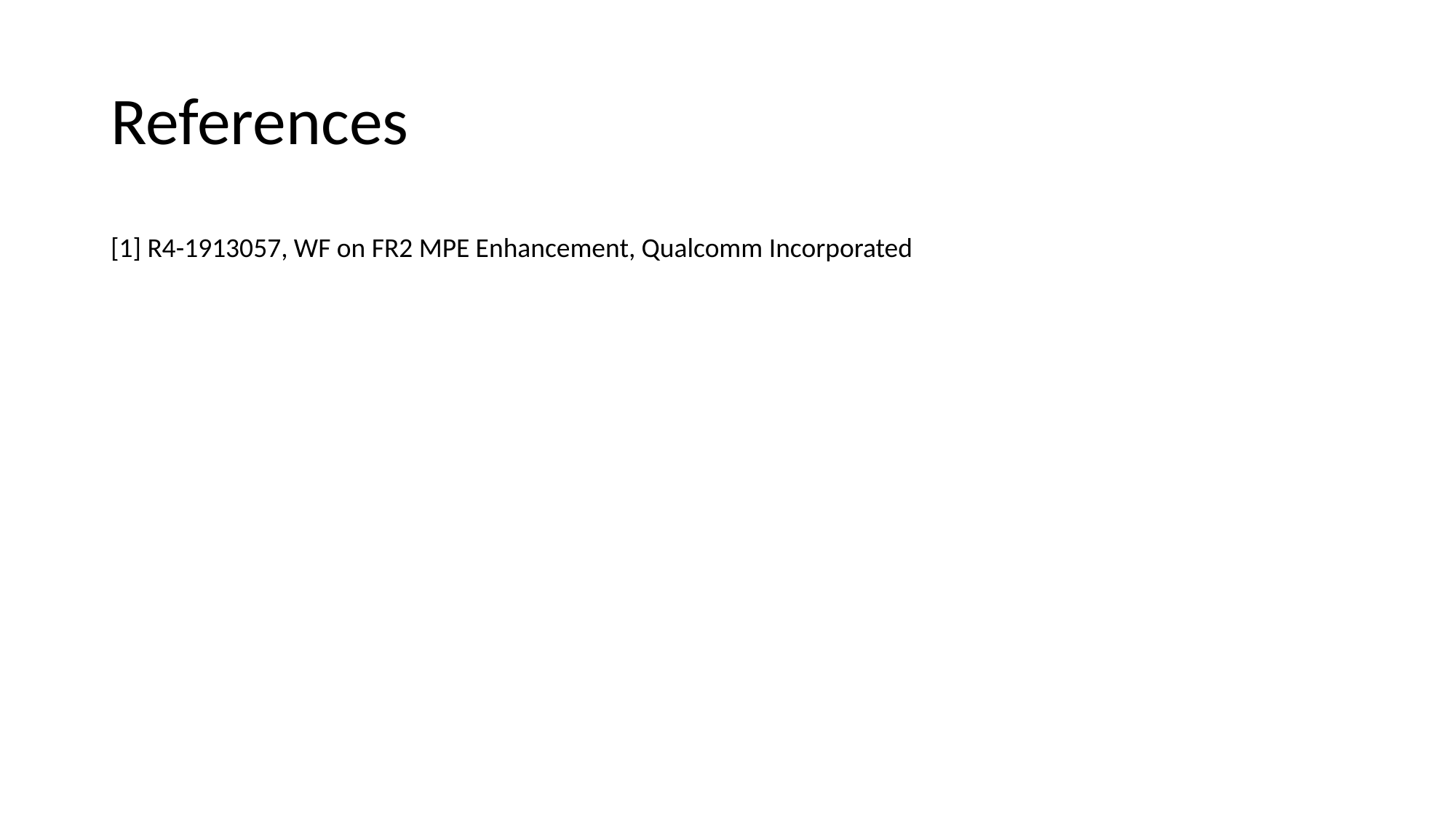

# References
[1] R4-1913057, WF on FR2 MPE Enhancement, Qualcomm Incorporated